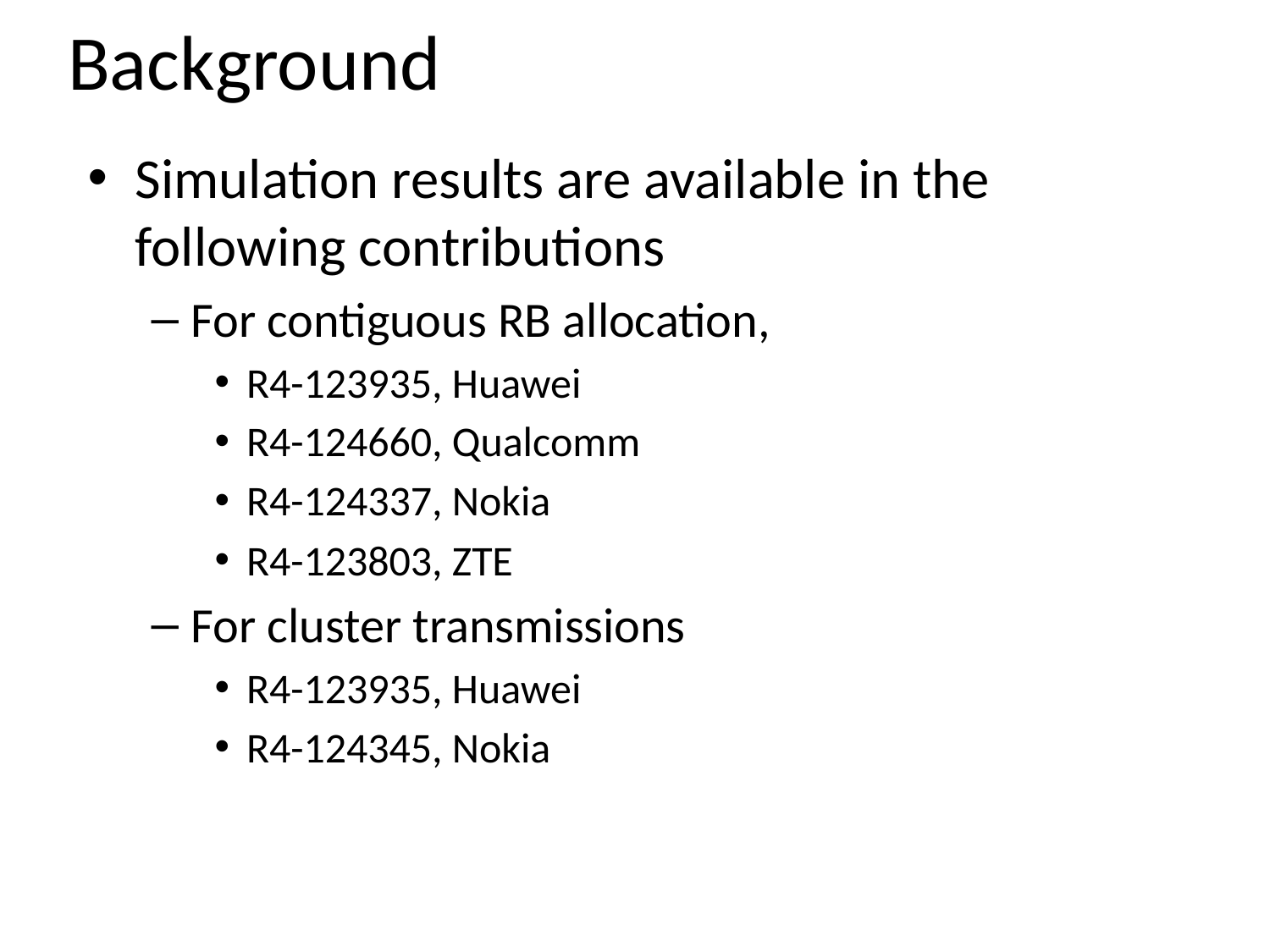

# Background
Simulation results are available in the following contributions
For contiguous RB allocation,
R4-123935, Huawei
R4-124660, Qualcomm
R4-124337, Nokia
R4-123803, ZTE
For cluster transmissions
R4-123935, Huawei
R4-124345, Nokia